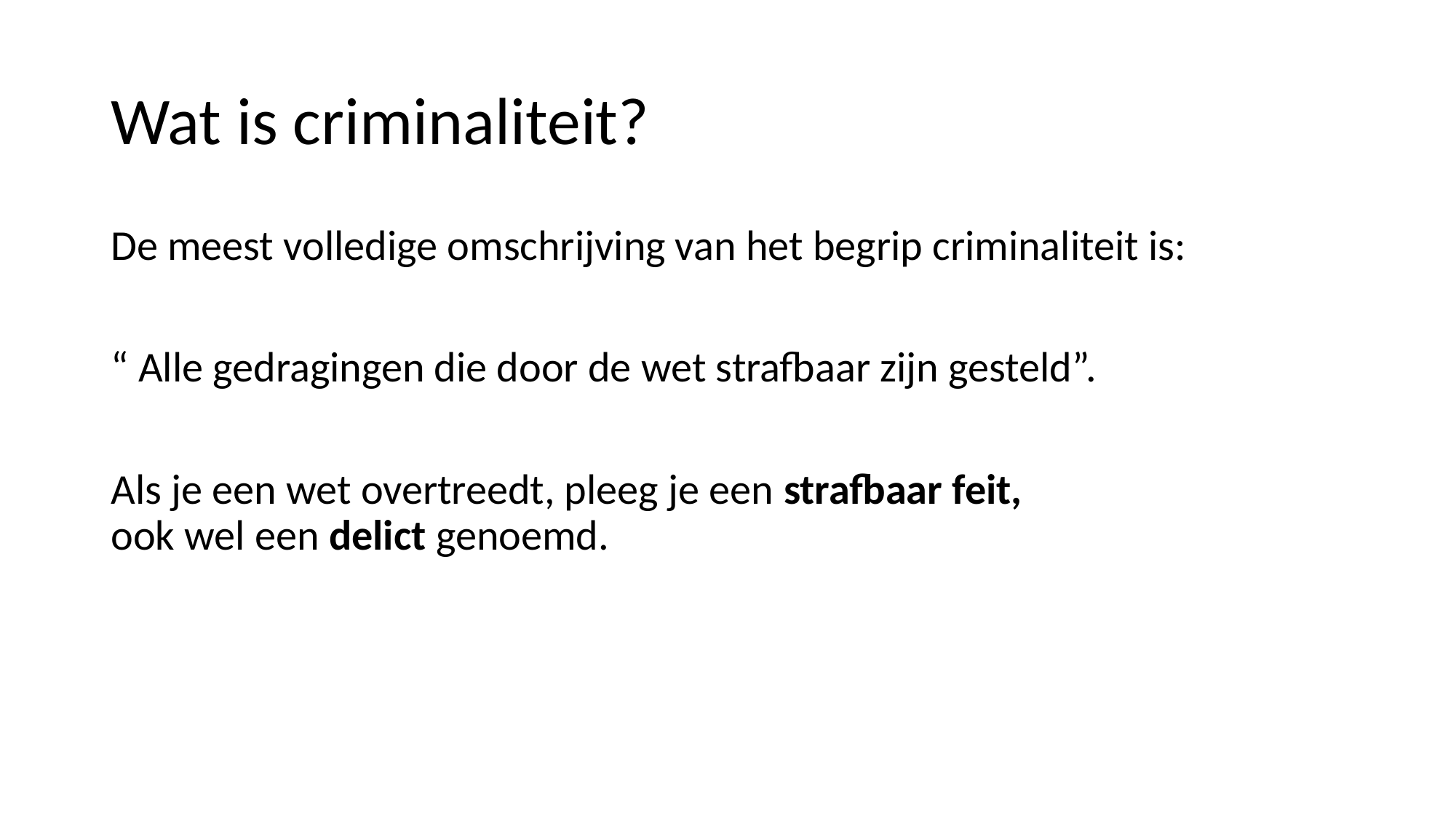

# Wat is criminaliteit?
De meest volledige omschrijving van het begrip criminaliteit is:

“ Alle gedragingen die door de wet strafbaar zijn gesteld”.

Als je een wet overtreedt, pleeg je een strafbaar feit,
ook wel een delict genoemd.